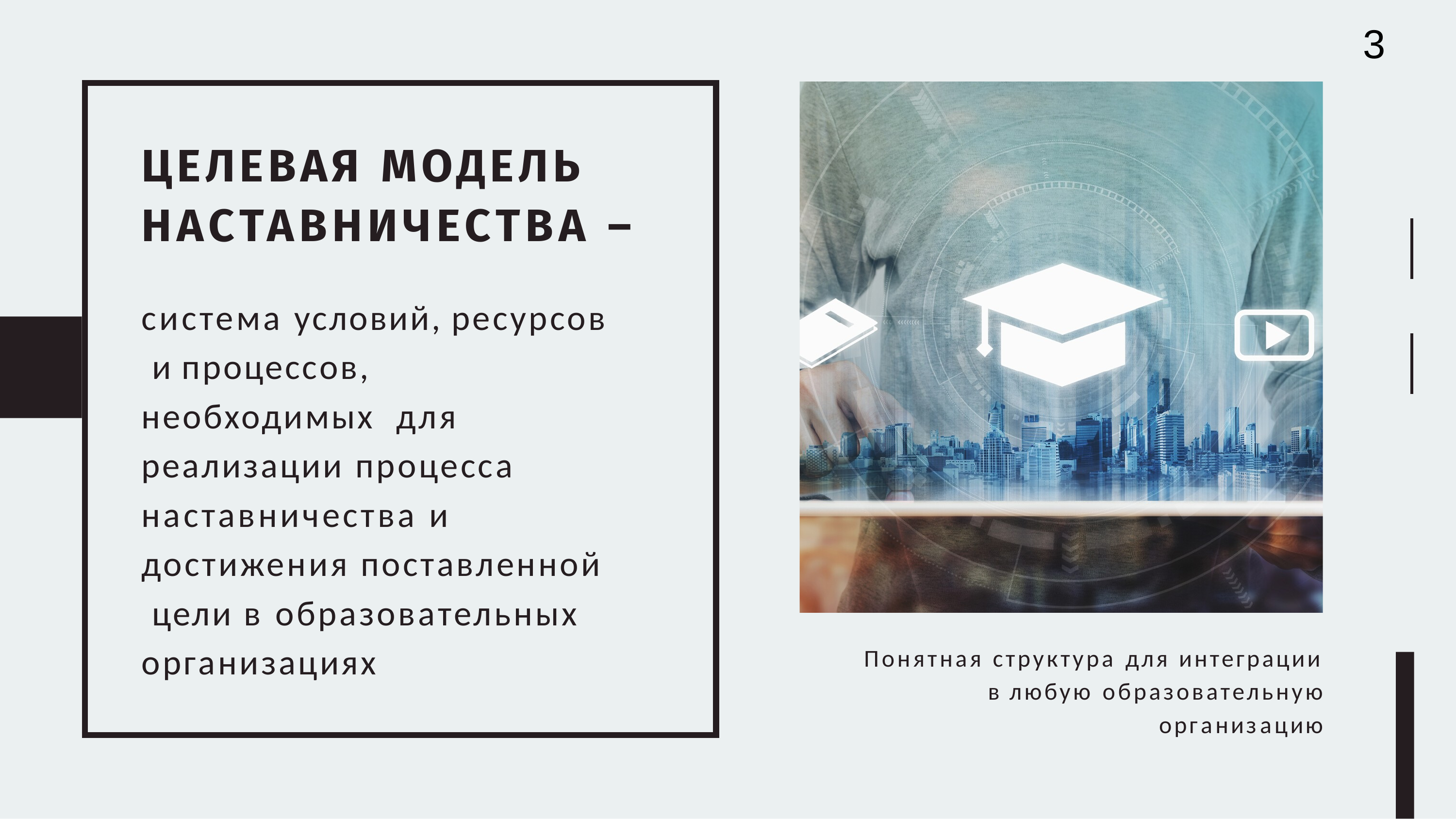

3

# ЦЕЛЕВАЯ МОДЕЛЬ
НАСТАВНИЧЕСТВА –

система условий, ресурсов  и процессов, необходимых  для реализации процесса  наставничества и  достижения поставленной  цели в образовательных  организациях

Понятная структура для интеграции  в любую образовательную
организацию